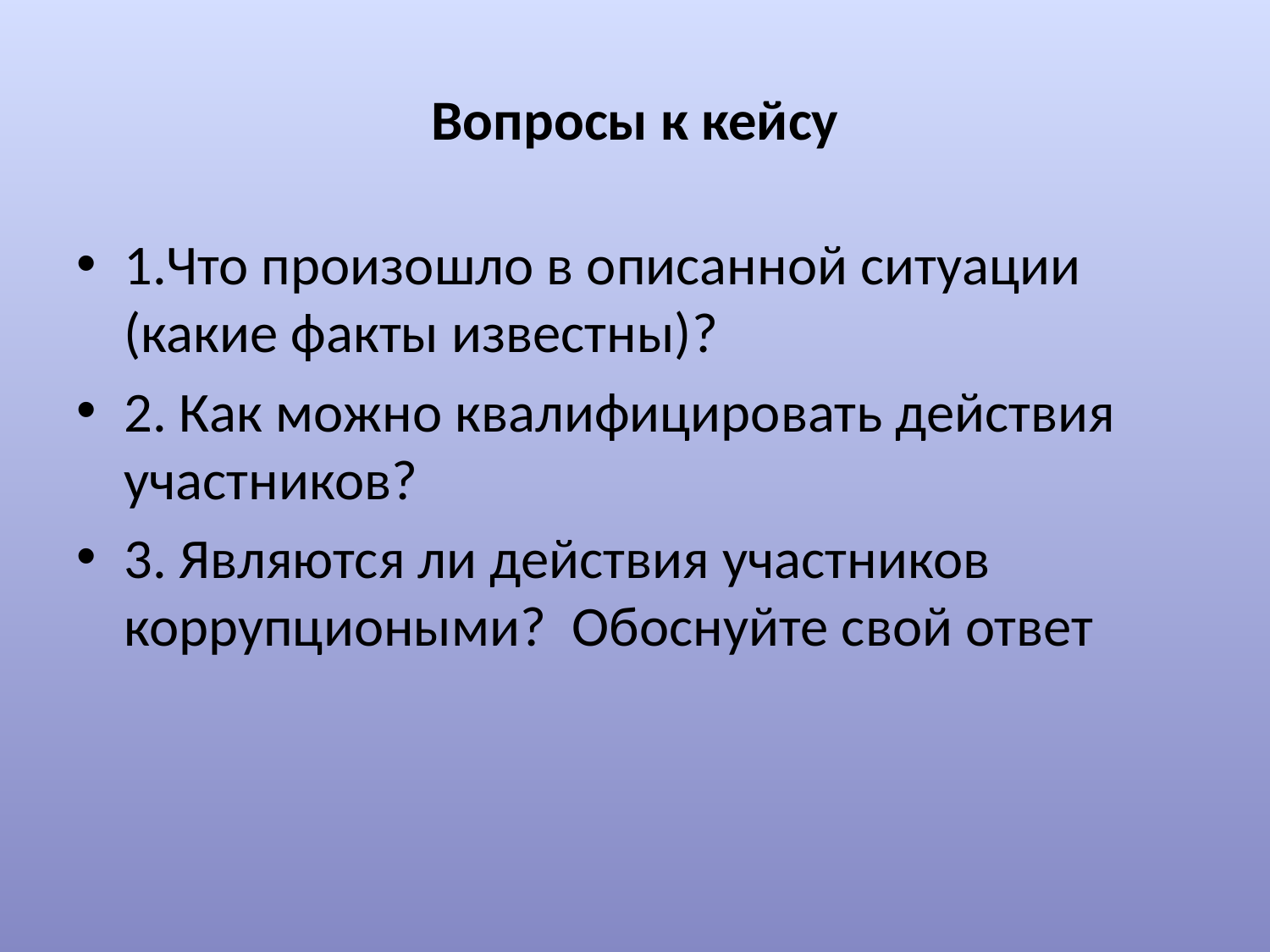

Вопросы к кейсу
1.Что произошло в описанной ситуации     (какие факты известны)?
2. Как можно квалифицировать действия участников?
3. Являются ли действия участников коррупциоными?  Обоснуйте свой ответ